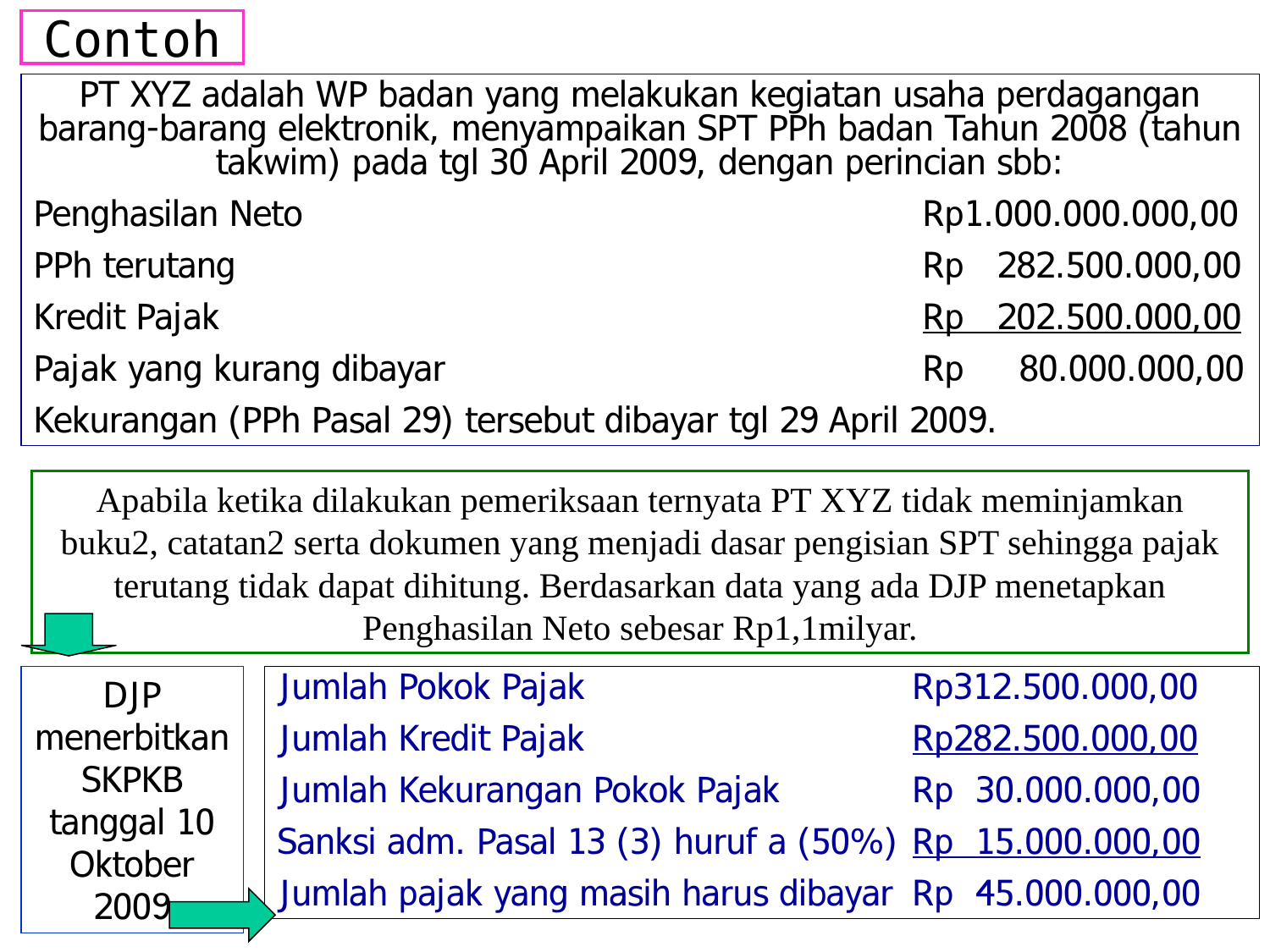

# Contoh
PT XYZ adalah WP badan yang melakukan kegiatan usaha perdagangan barang-barang elektronik, menyampaikan SPT PPh badan Tahun 2008 (tahun takwim) pada tgl 30 April 2009, dengan perincian sbb:
Penghasilan Neto					Rp1.000.000.000,00
PPh terutang						Rp   282.500.000,00
Kredit Pajak						Rp   202.500.000,00
Pajak yang kurang dibayar				Rp     80.000.000,00
Kekurangan (PPh Pasal 29) tersebut dibayar tgl 29 April 2009.
Apabila ketika dilakukan pemeriksaan ternyata PT XYZ tidak meminjamkan buku2, catatan2 serta dokumen yang menjadi dasar pengisian SPT sehingga pajak terutang tidak dapat dihitung. Berdasarkan data yang ada DJP menetapkan Penghasilan Neto sebesar Rp1,1milyar.

DJP menerbitkan SKPKB tanggal 10 Oktober 2009
Jumlah Pokok Pajak			Rp312.500.000,00
Jumlah Kredit Pajak			Rp282.500.000,00
Jumlah Kekurangan Pokok Pajak		Rp  30.000.000,00
Sanksi adm. Pasal 13 (3) huruf a (50%)	Rp  15.000.000,00
Jumlah pajak yang masih harus dibayar	Rp  45.000.000,00